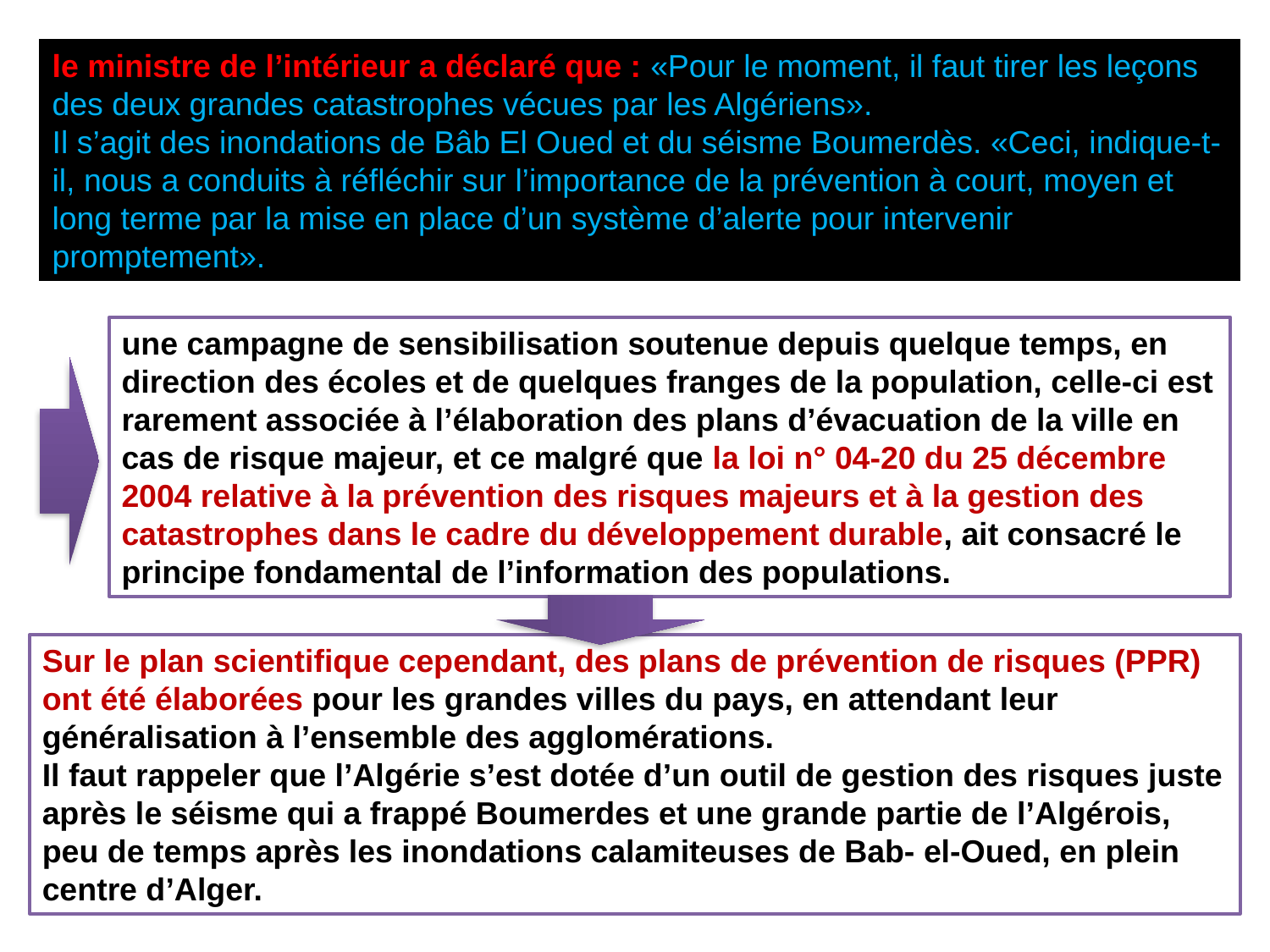

le ministre de l’intérieur a déclaré que : «Pour le moment, il faut tirer les leçons des deux grandes catastrophes vécues par les Algériens».
Il s’agit des inondations de Bâb El Oued et du séisme Boumerdès. «Ceci, indique-t-il, nous a conduits à réfléchir sur l’importance de la prévention à court, moyen et long terme par la mise en place d’un système d’alerte pour intervenir promptement».
une campagne de sensibilisation soutenue depuis quelque temps, en direction des écoles et de quelques franges de la population, celle-ci est rarement associée à l’élaboration des plans d’évacuation de la ville en cas de risque majeur, et ce malgré que la loi n° 04-20 du 25 décembre 2004 relative à la prévention des risques majeurs et à la gestion des catastrophes dans le cadre du développement durable, ait consacré le principe fondamental de l’information des populations.

Sur le plan scientifique cependant, des plans de prévention de risques (PPR) ont été élaborées pour les grandes villes du pays, en attendant leur généralisation à l’ensemble des agglomérations.
Il faut rappeler que l’Algérie s’est dotée d’un outil de gestion des risques juste après le séisme qui a frappé Boumerdes et une grande partie de l’Algérois, peu de temps après les inondations calamiteuses de Bab- el-Oued, en plein centre d’Alger.